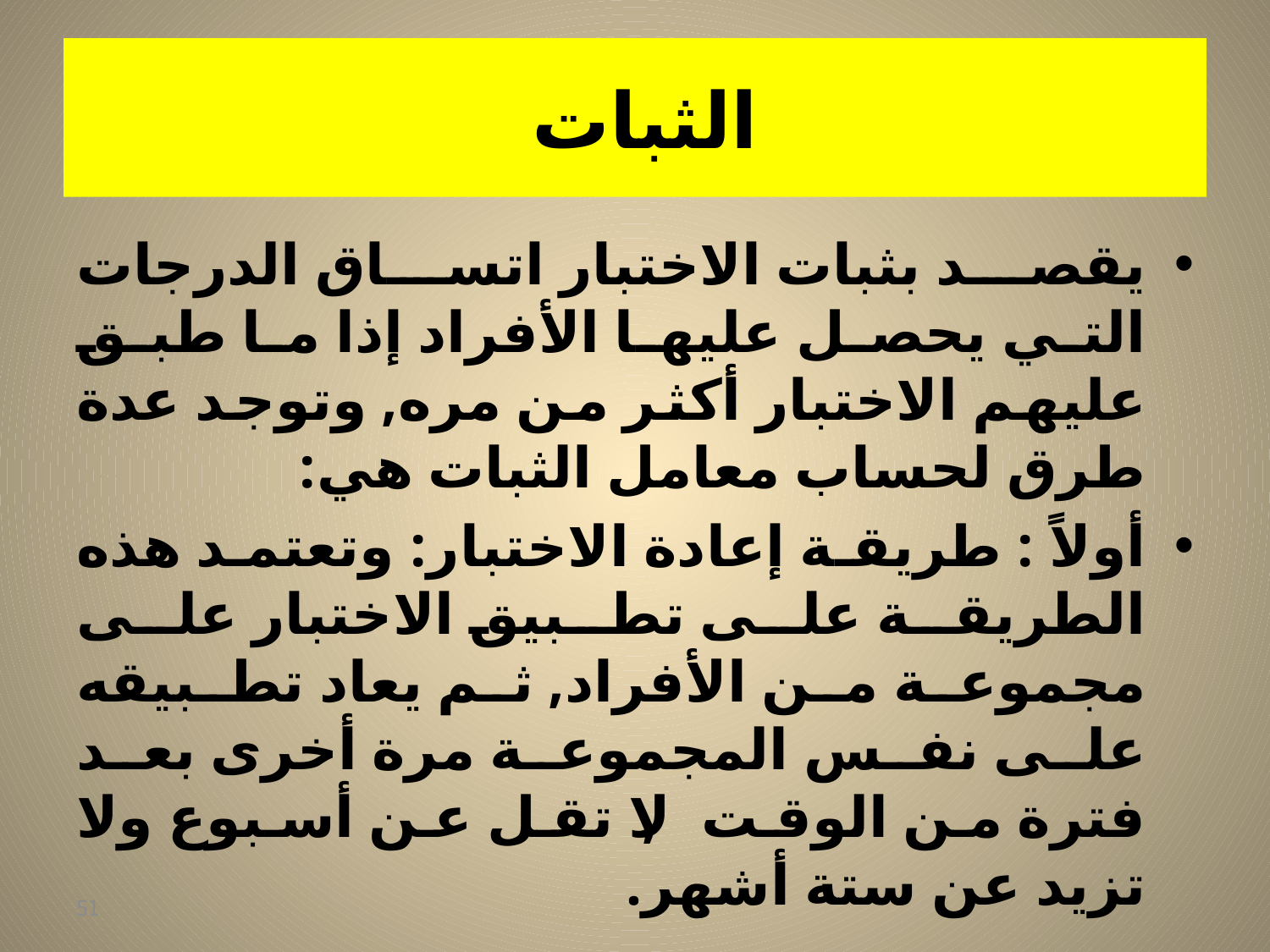

# الثبات
يقصد بثبات الاختبار اتساق الدرجات التي يحصل عليها الأفراد إذا ما طبق عليهم الاختبار أكثر من مره, وتوجد عدة طرق لحساب معامل الثبات هي:
أولاً : طريقة إعادة الاختبار: وتعتمد هذه الطريقة على تطبيق الاختبار على مجموعة من الأفراد, ثم يعاد تطبيقه على نفس المجموعة مرة أخرى بعد فترة من الوقت, لا تقل عن أسبوع ولا تزيد عن ستة أشهر.
51